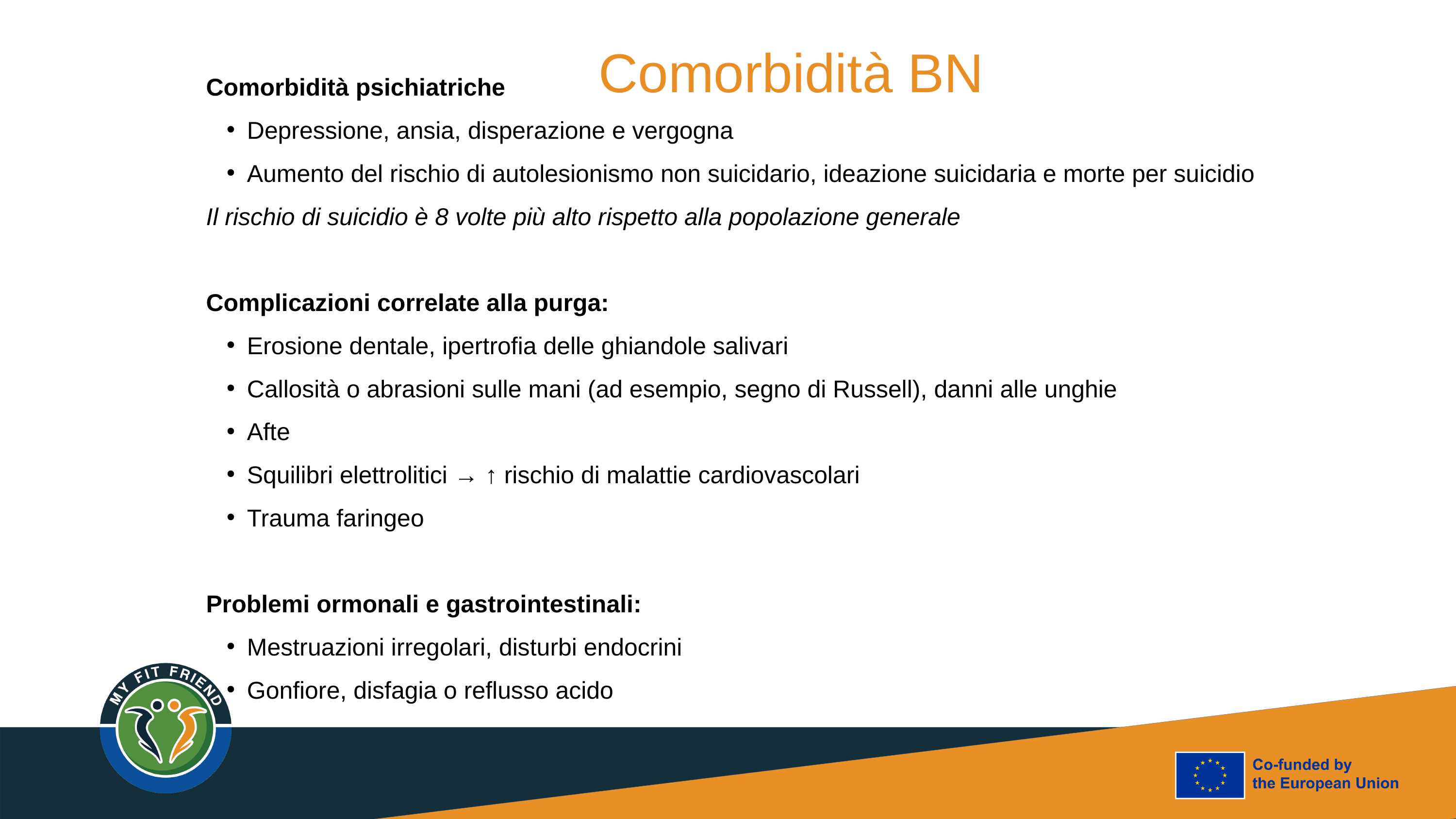

Comorbidità BN
Comorbidità psichiatriche
Depressione, ansia, disperazione e vergogna
Aumento del rischio di autolesionismo non suicidario, ideazione suicidaria e morte per suicidio
Il rischio di suicidio è 8 volte più alto rispetto alla popolazione generale

Complicazioni correlate alla purga:
Erosione dentale, ipertrofia delle ghiandole salivari
Callosità o abrasioni sulle mani (ad esempio, segno di Russell), danni alle unghie
Afte
Squilibri elettrolitici → ↑ rischio di malattie cardiovascolari
Trauma faringeo

Problemi ormonali e gastrointestinali:
Mestruazioni irregolari, disturbi endocrini
Gonfiore, disfagia o reflusso acido